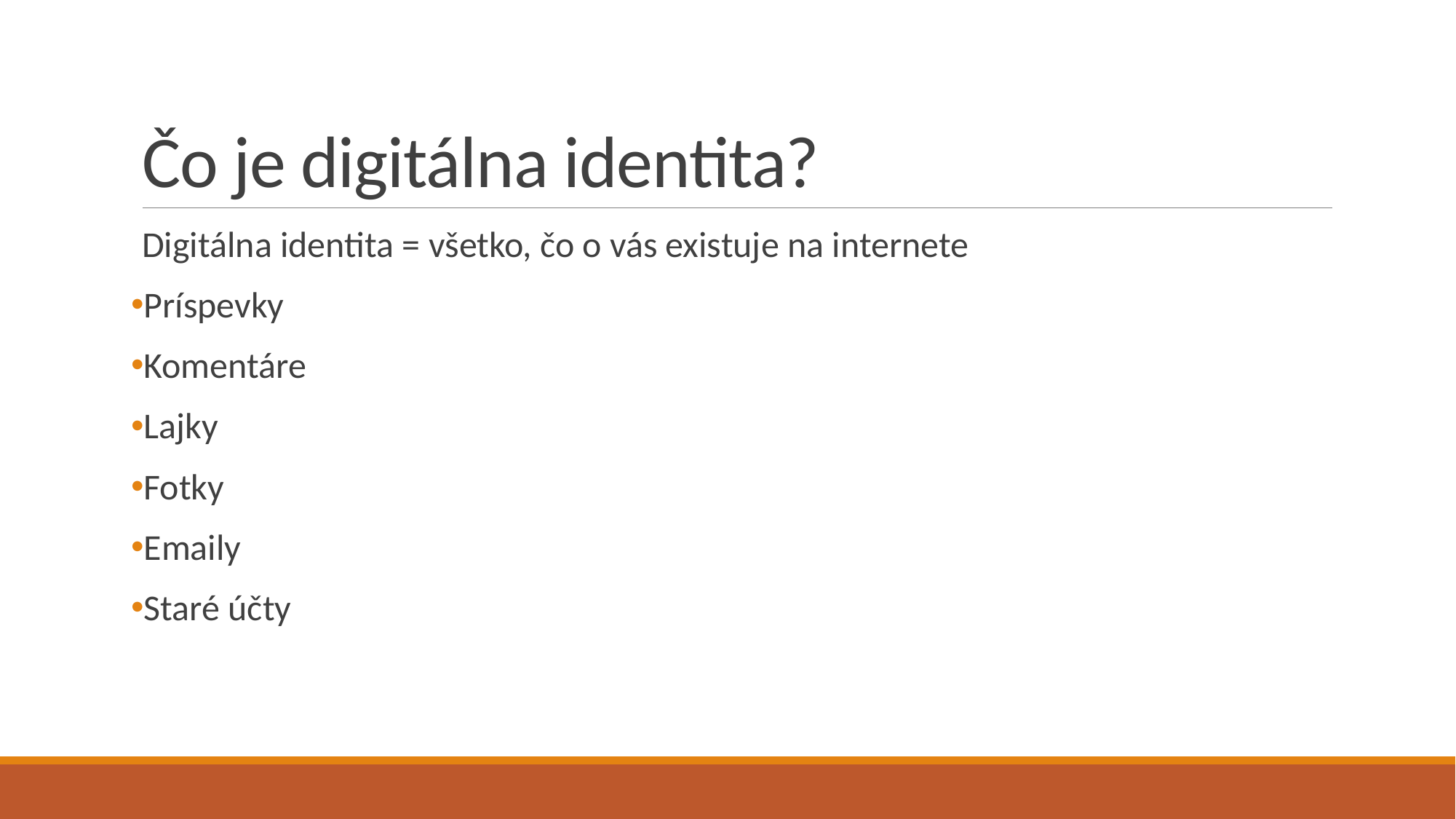

# Čo je digitálna identita?
Digitálna identita = všetko, čo o vás existuje na internete
Príspevky
Komentáre
Lajky
Fotky
Emaily
Staré účty